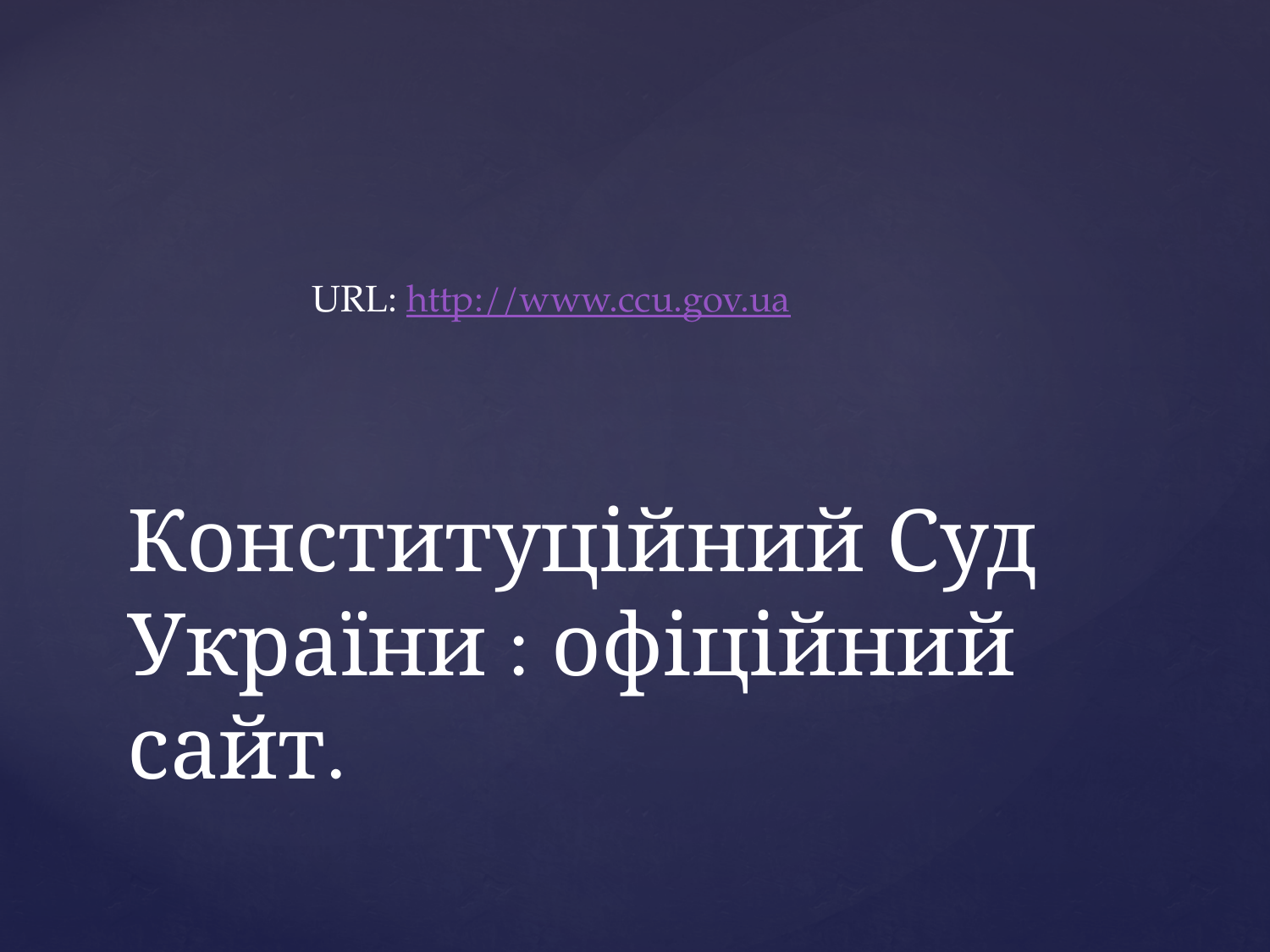

URL: http://www.ccu.gov.ua

# Конституційний Суд України : офіційний сайт.